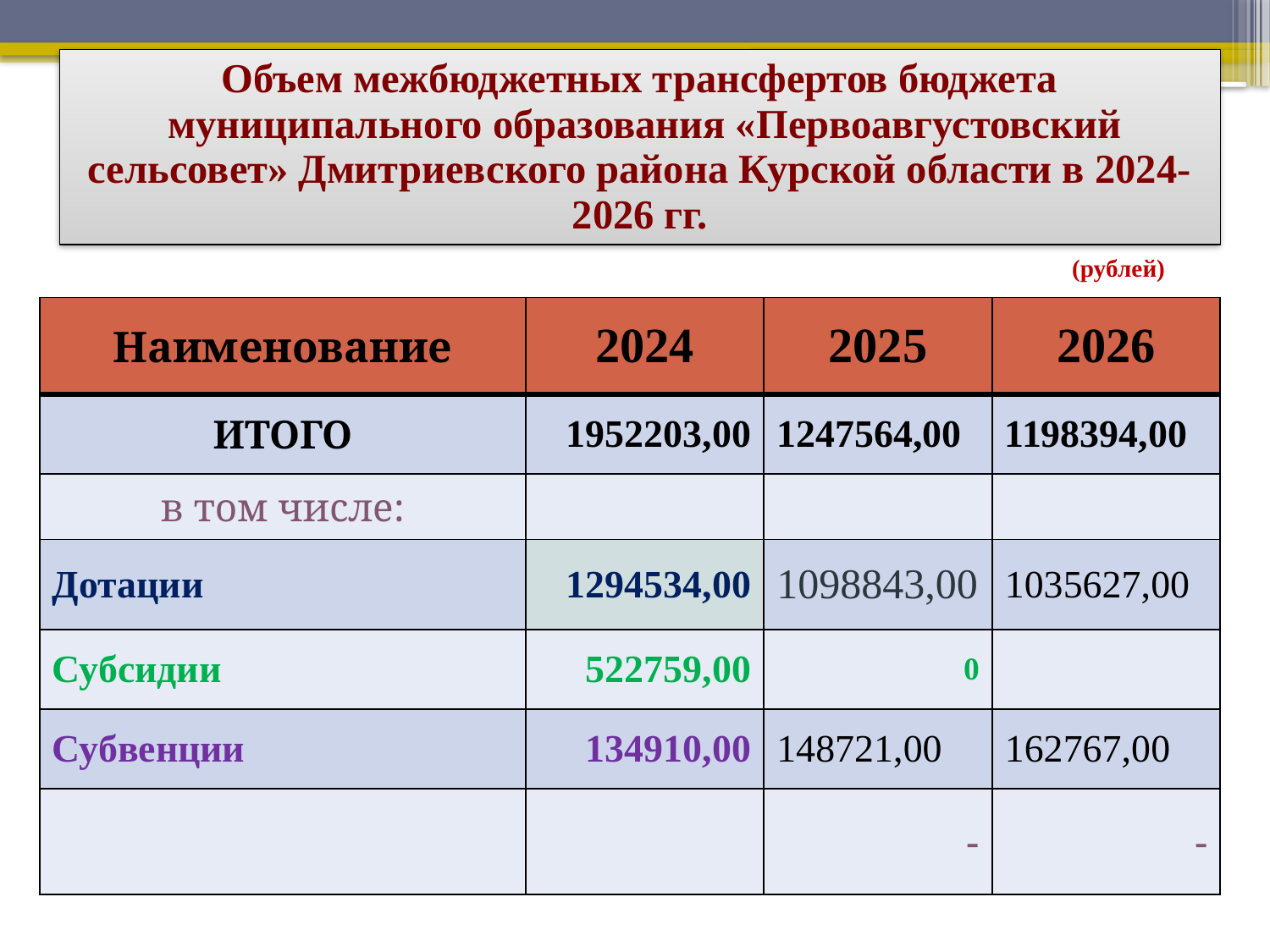

Объем межбюджетных трансфертов бюджета
 муниципального образования «Первоавгустовский сельсовет» Дмитриевского района Курской области в 2024-2026 гг.
    (рублей)
| Наименование | 2024 | 2025 | 2026 |
| --- | --- | --- | --- |
| ИТОГО | 1952203,00 | 1247564,00 | 1198394,00 |
| в том числе: |  |  |  |
| Дотации | 1294534,00 | 1098843,00 | 1035627,00 |
| Субсидии | 522759,00 | 0 |  |
| Субвенции | 134910,00 | 148721,00 | 162767,00 |
|  |  | - | - |